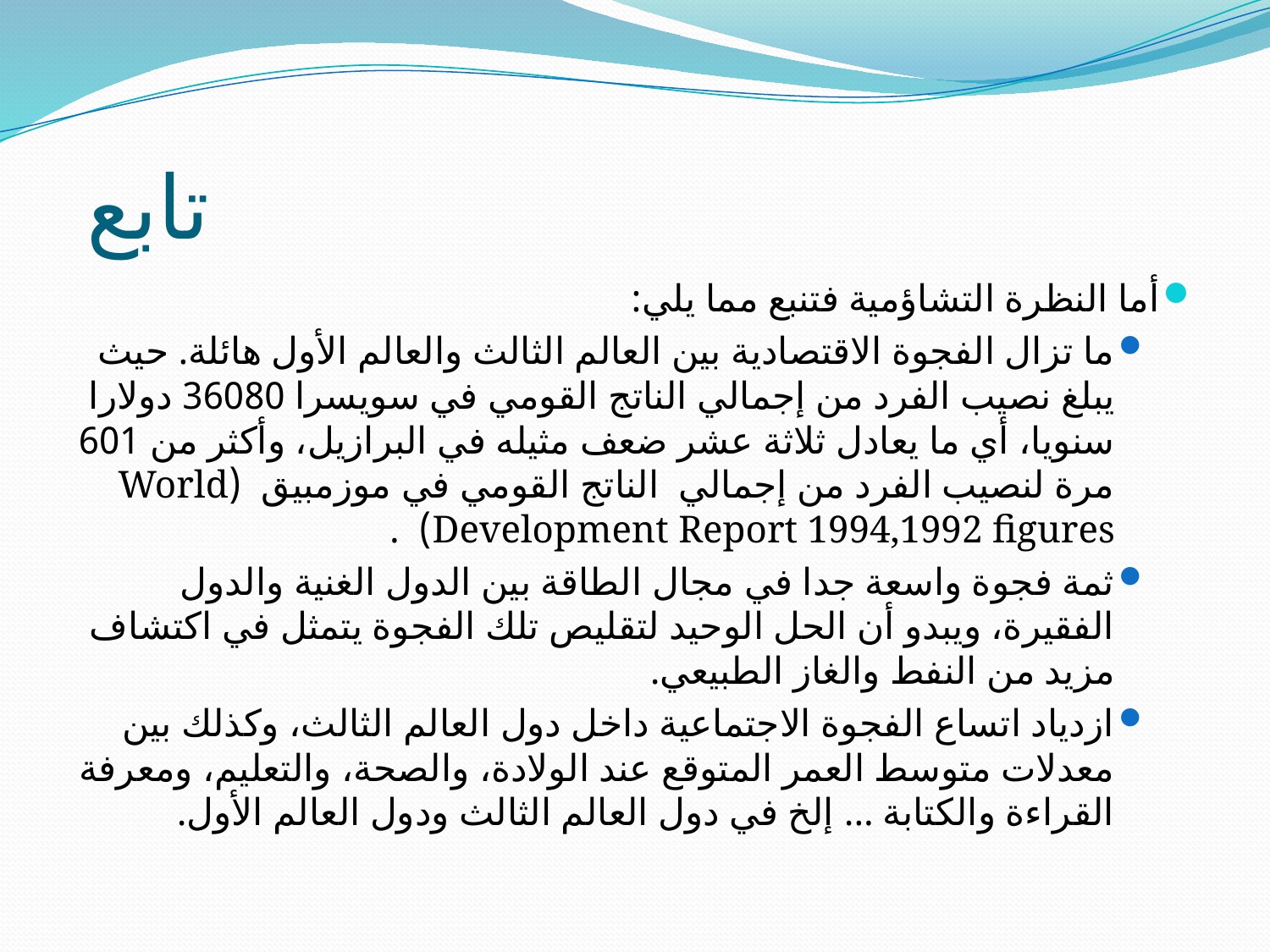

# تابع
أما النظرة التشاؤمية فتنبع مما يلي:
ما تزال الفجوة الاقتصادية بين العالم الثالث والعالم الأول هائلة. حيث يبلغ نصيب الفرد من إجمالي الناتج القومي في سويسرا 36080 دولارا سنويا، أي ما يعادل ثلاثة عشر ضعف مثيله في البرازيل، وأكثر من 601 مرة لنصيب الفرد من إجمالي  الناتج القومي في موزمبيق  (World Development Report 1994,1992 figures)  .
ثمة فجوة واسعة جدا في مجال الطاقة بين الدول الغنية والدول الفقيرة، ويبدو أن الحل الوحيد لتقليص تلك الفجوة يتمثل في اكتشاف مزيد من النفط والغاز الطبيعي.
ازدياد اتساع الفجوة الاجتماعية داخل دول العالم الثالث، وكذلك بين معدلات متوسط العمر المتوقع عند الولادة، والصحة، والتعليم، ومعرفة القراءة والكتابة ... إلخ في دول العالم الثالث ودول العالم الأول.